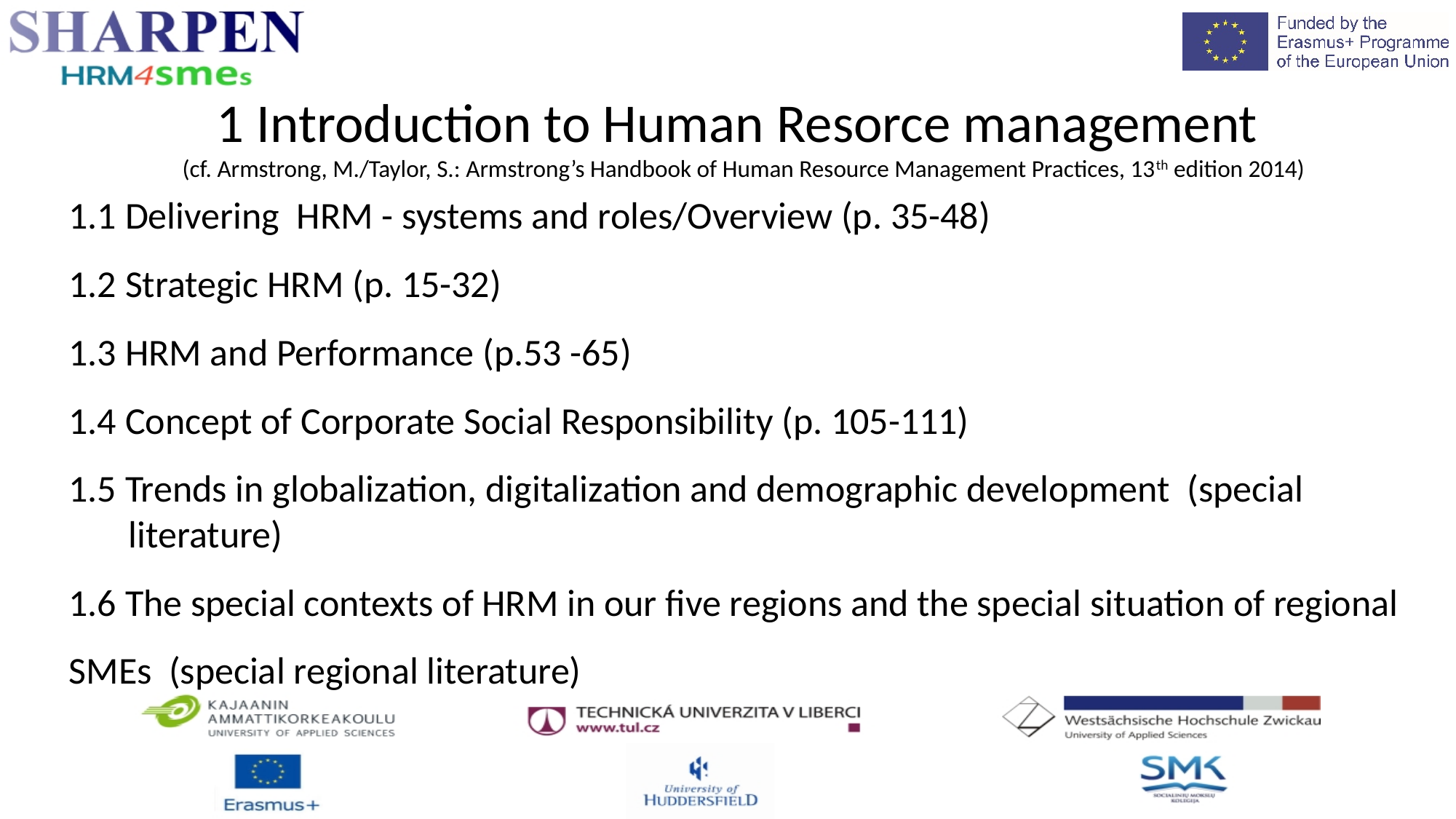

1 Introduction to Human Resorce management
(cf. Armstrong, M./Taylor, S.: Armstrong’s Handbook of Human Resource Management Practices, 13th edition 2014)
1.1 Delivering  HRM - systems and roles/Overview (p. 35-48)
1.2 Strategic HRM (p. 15-32)
1.3 HRM and Performance (p.53 -65)
1.4 Concept of Corporate Social Responsibility (p. 105-111)
1.5 Trends in globalization, digitalization and demographic development  (special
       literature)
1.6 The special contexts of HRM in our five regions and the special situation of regional SMEs  (special regional literature)